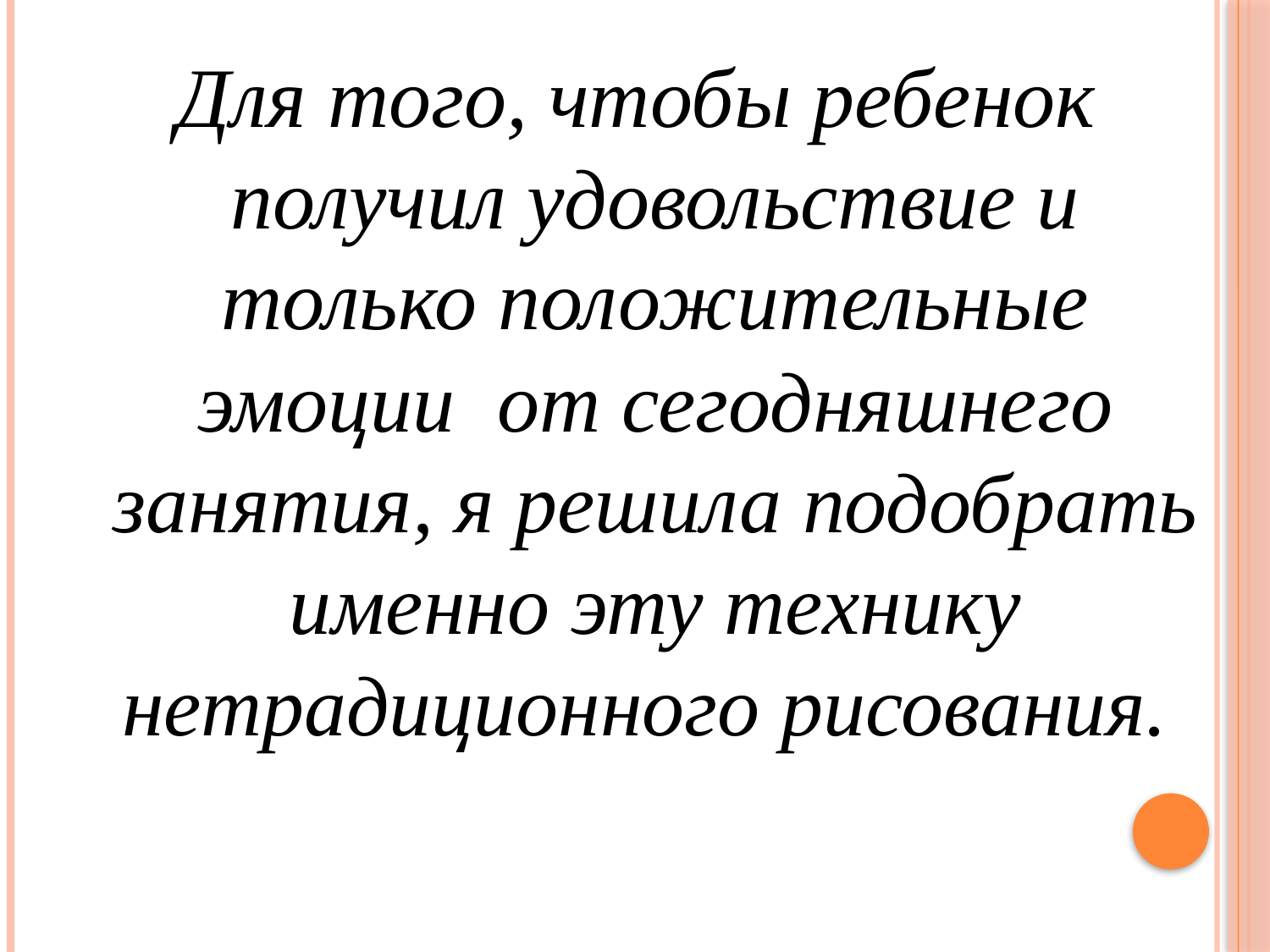

Для того, чтобы ребенок получил удовольствие и только положительные эмоции  от сегодняшнего занятия, я решила подобрать именно эту технику нетрадиционного рисования.